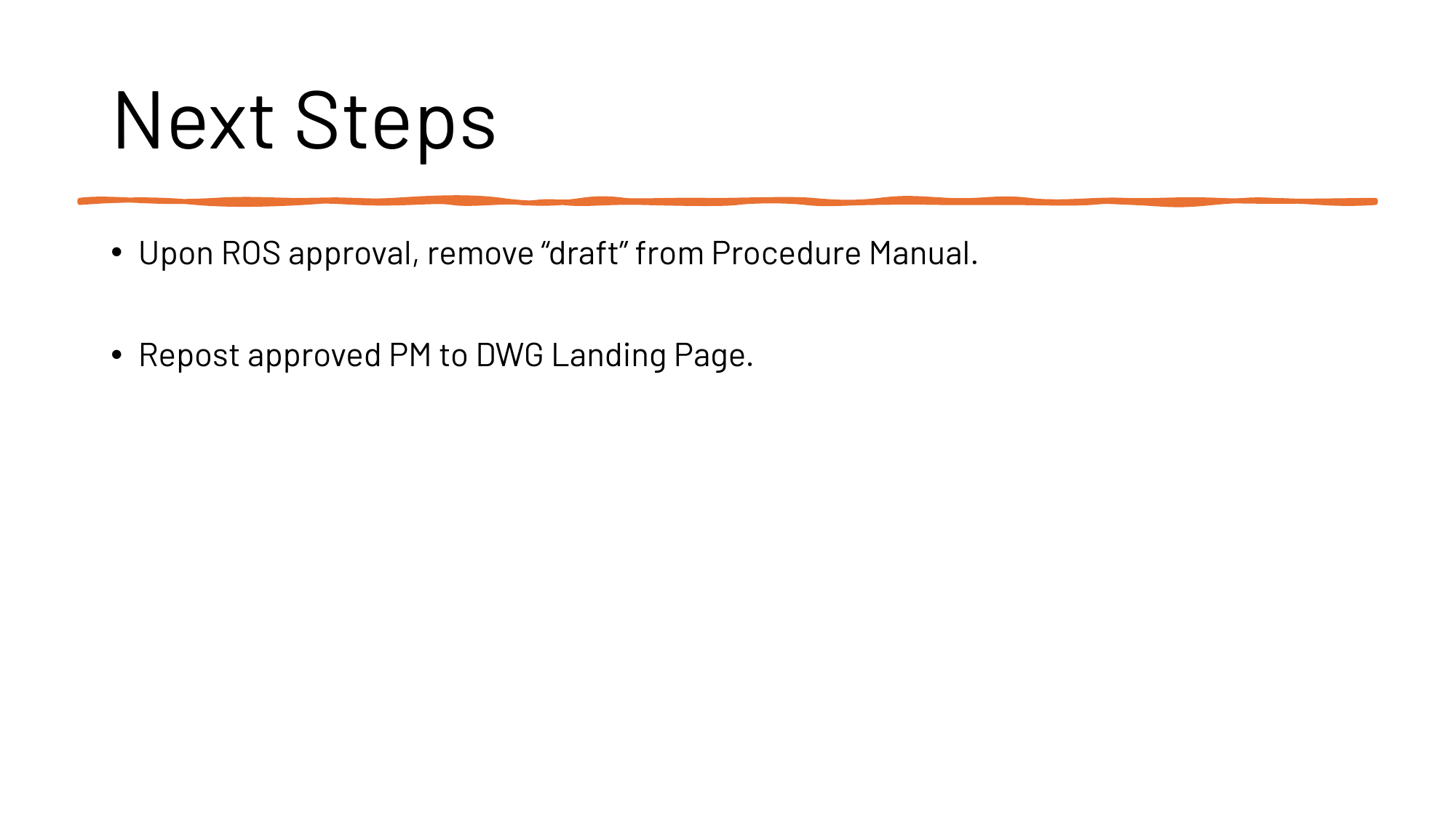

# Next Steps

Upon ROS approval, remove “draft” from Procedure Manual.

Repost approved PM to DWG Landing Page.